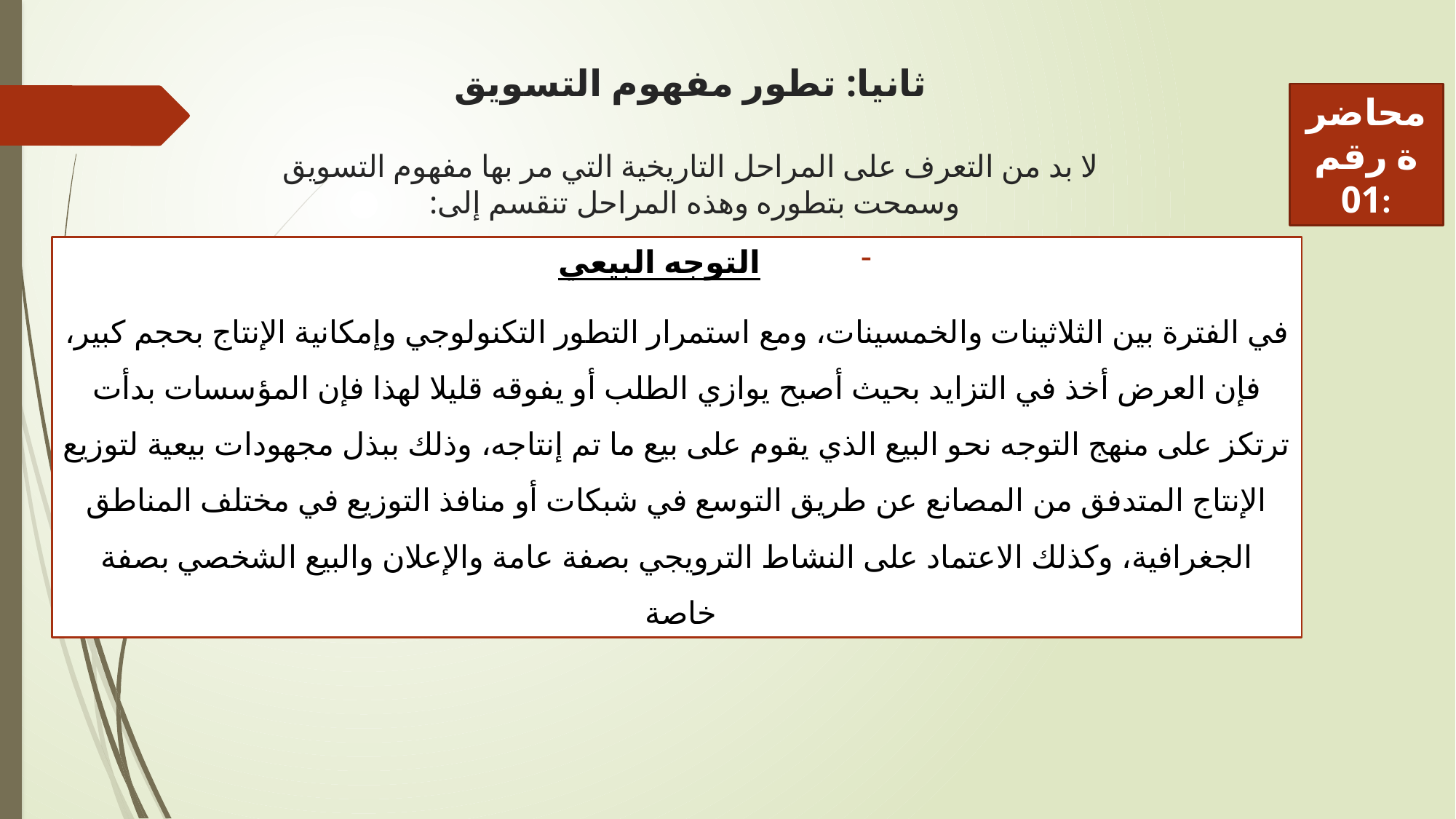

# ثانيا: تطور مفهوم التسويق لا بد من التعرف على المراحل التاريخية التي مر بها مفهوم التسويق وسمحت بتطوره وهذه المراحل تنقسم إلى:
محاضرة رقم 01:
التوجه البيعي
في الفترة بين الثلاثينات والخمسينات، ومع استمرار التطور التكنولوجي وإمكانية الإنتاج بحجم كبير، فإن العرض أخذ في التزايد بحيث أصبح يوازي الطلب أو يفوقه قليلا لهذا فإن المؤسسات بدأت ترتكز على منهج التوجه نحو البيع الذي يقوم على بيع ما تم إنتاجه، وذلك ببذل مجهودات بيعية لتوزيع الإنتاج المتدفق من المصانع عن طريق التوسع في شبكات أو منافذ التوزيع في مختلف المناطق الجغرافية، وكذلك الاعتماد على النشاط الترويجي بصفة عامة والإعلان والبيع الشخصي بصفة خاصة